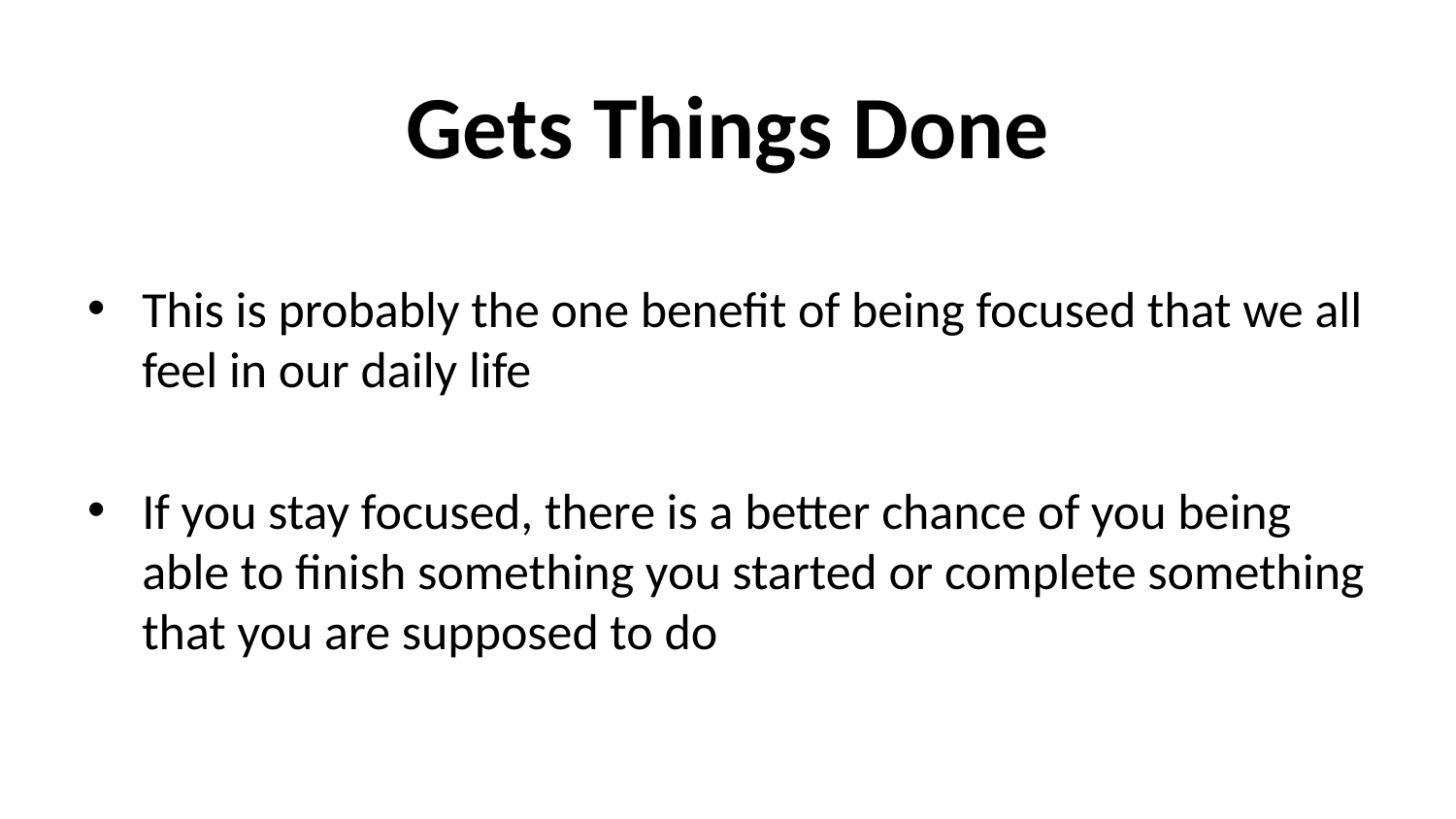

# Gets Things Done
This is probably the one benefit of being focused that we all feel in our daily life

If you stay focused, there is a better chance of you being able to finish something you started or complete something that you are supposed to do